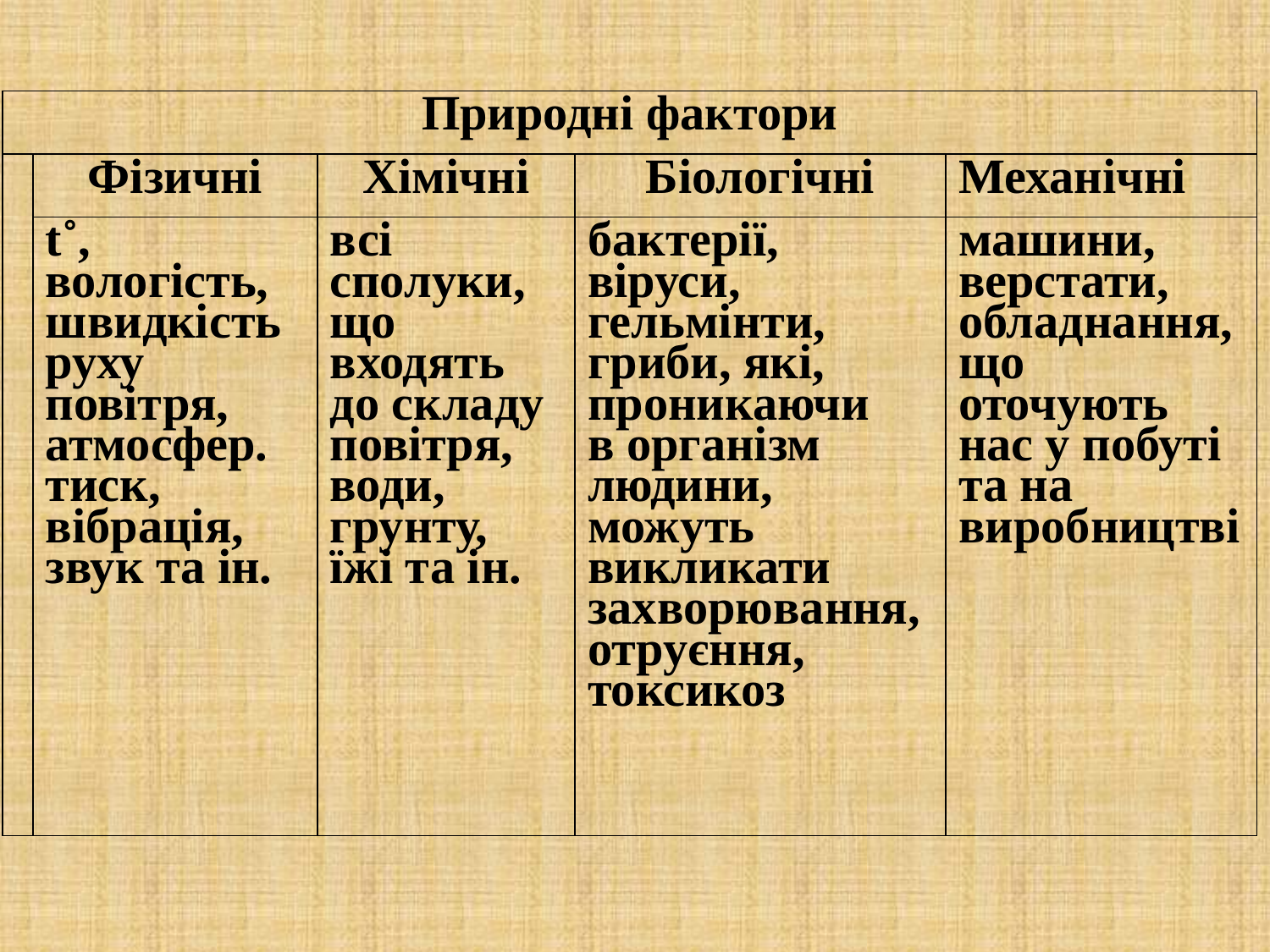

| Природні фактори |  |  |  |  |
| --- | --- | --- | --- | --- |
|  | Фізичні | Хімічні | Біологічні | Механічні |
|  | t˚, вологість, швидкість руху повітря, атмосфер. тиск, вібрація, звук та ін. | всі сполуки, що входять до складу повітря, води, грунту, їжі та ін. | бактерії, віруси, гельмінти, гриби, які, проникаючи в організм людини, можуть викликати захворювання, отруєння, токсикоз | машини, верстати, обладнання, що оточують нас у побуті та на виробництві |